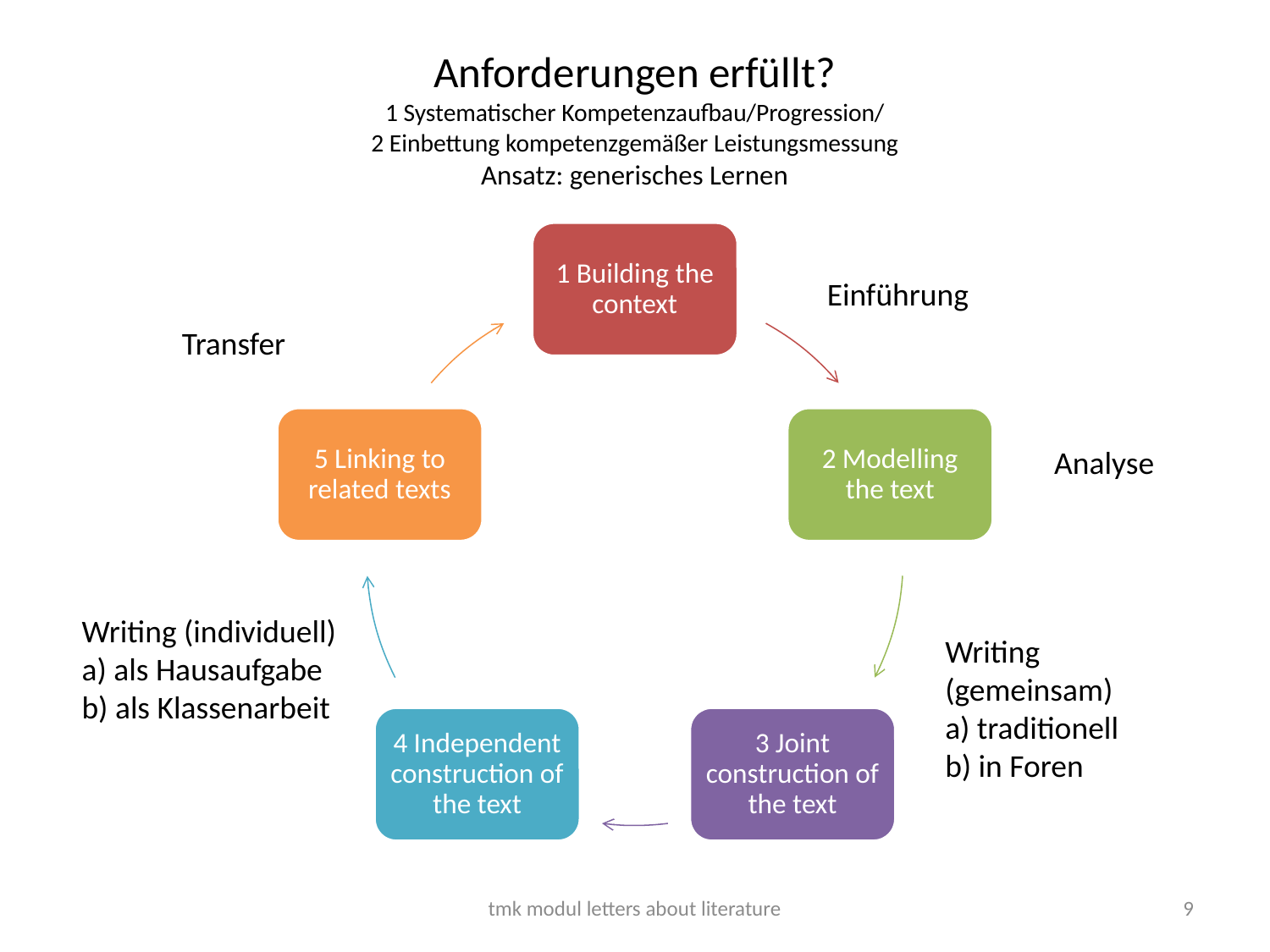

# Anforderungen erfüllt? 1 Systematischer Kompetenzaufbau/Progression/ 2 Einbettung kompetenzgemäßer Leistungsmessung Ansatz: generisches Lernen
1 Building the context
2 Modelling the text
3 Joint construction of the text
4 Independent construction of the text
5 Linking to related texts
Einführung
Transfer
Analyse
Writing (individuell)
a) als Hausaufgabe
b) als Klassenarbeit
Writing (gemeinsam)
a) traditionell
b) in Foren
tmk modul letters about literature
9